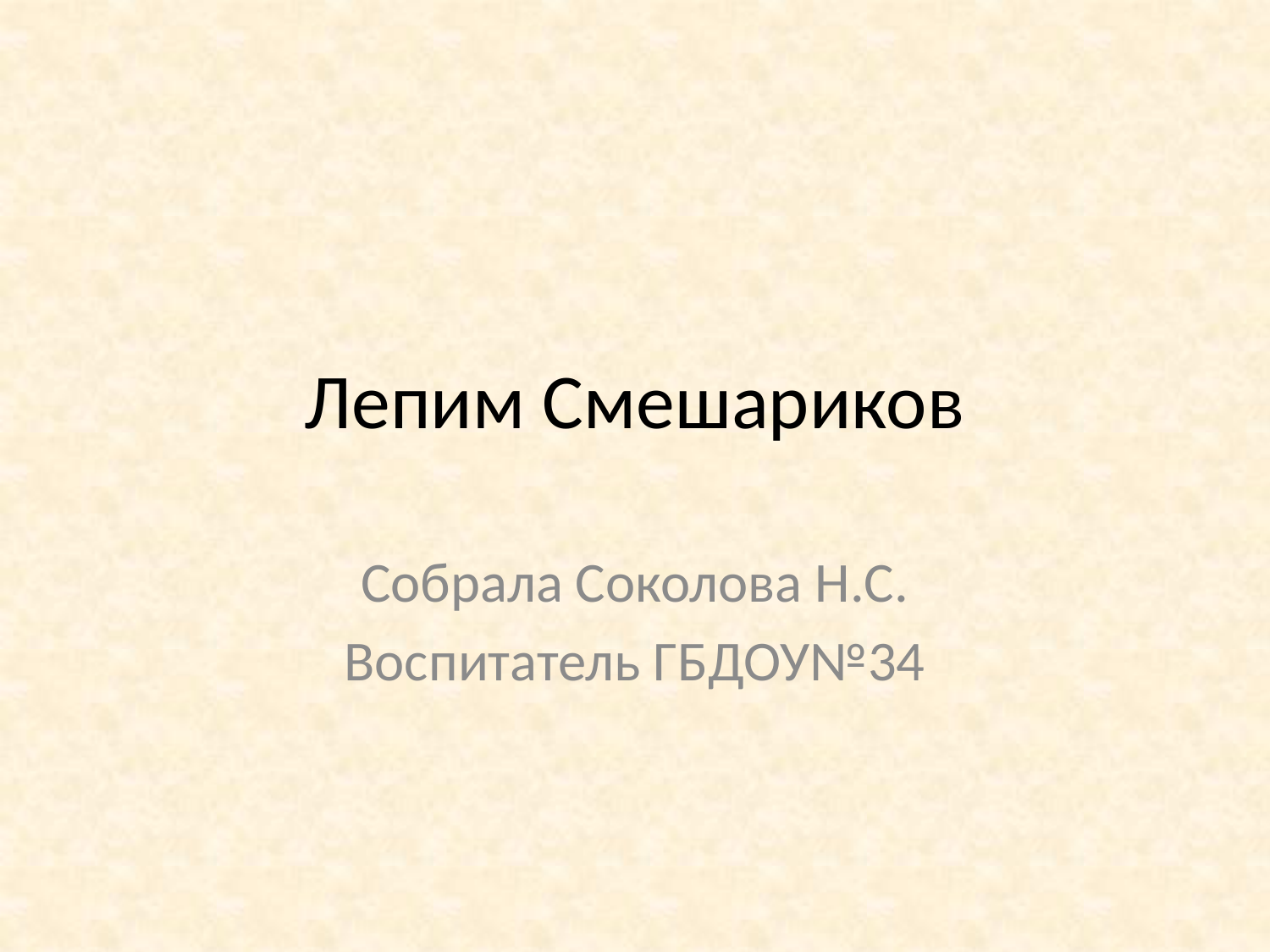

# Лепим Смешариков
Собрала Соколова Н.С.
Воспитатель ГБДОУ№34